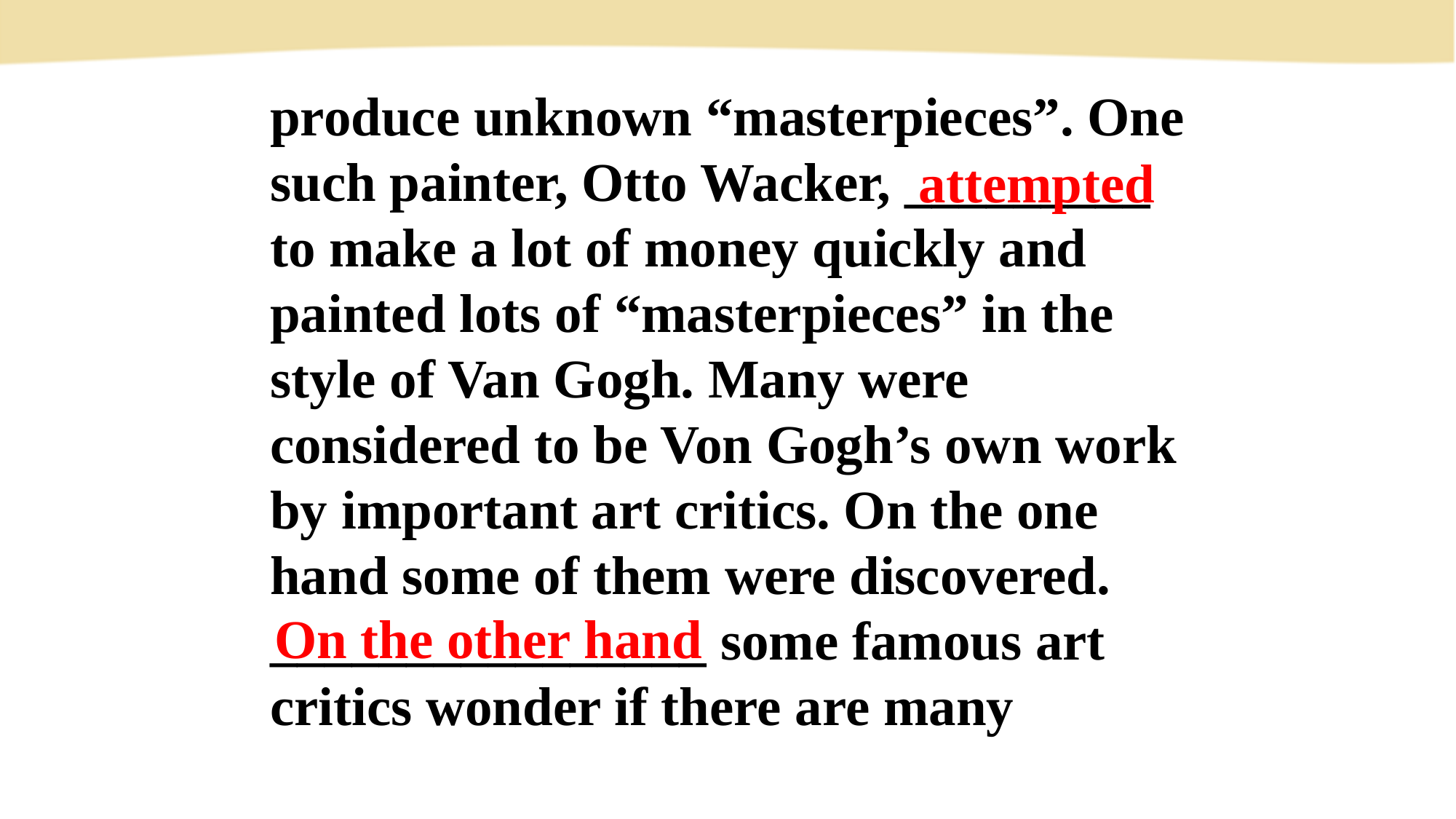

produce unknown “masterpieces”. One
such painter, Otto Wacker, _________
to make a lot of money quickly and
painted lots of “masterpieces” in the
style of Van Gogh. Many were
considered to be Von Gogh’s own work
by important art critics. On the one
hand some of them were discovered.
________________ some famous art
critics wonder if there are many
attempted
On the other hand